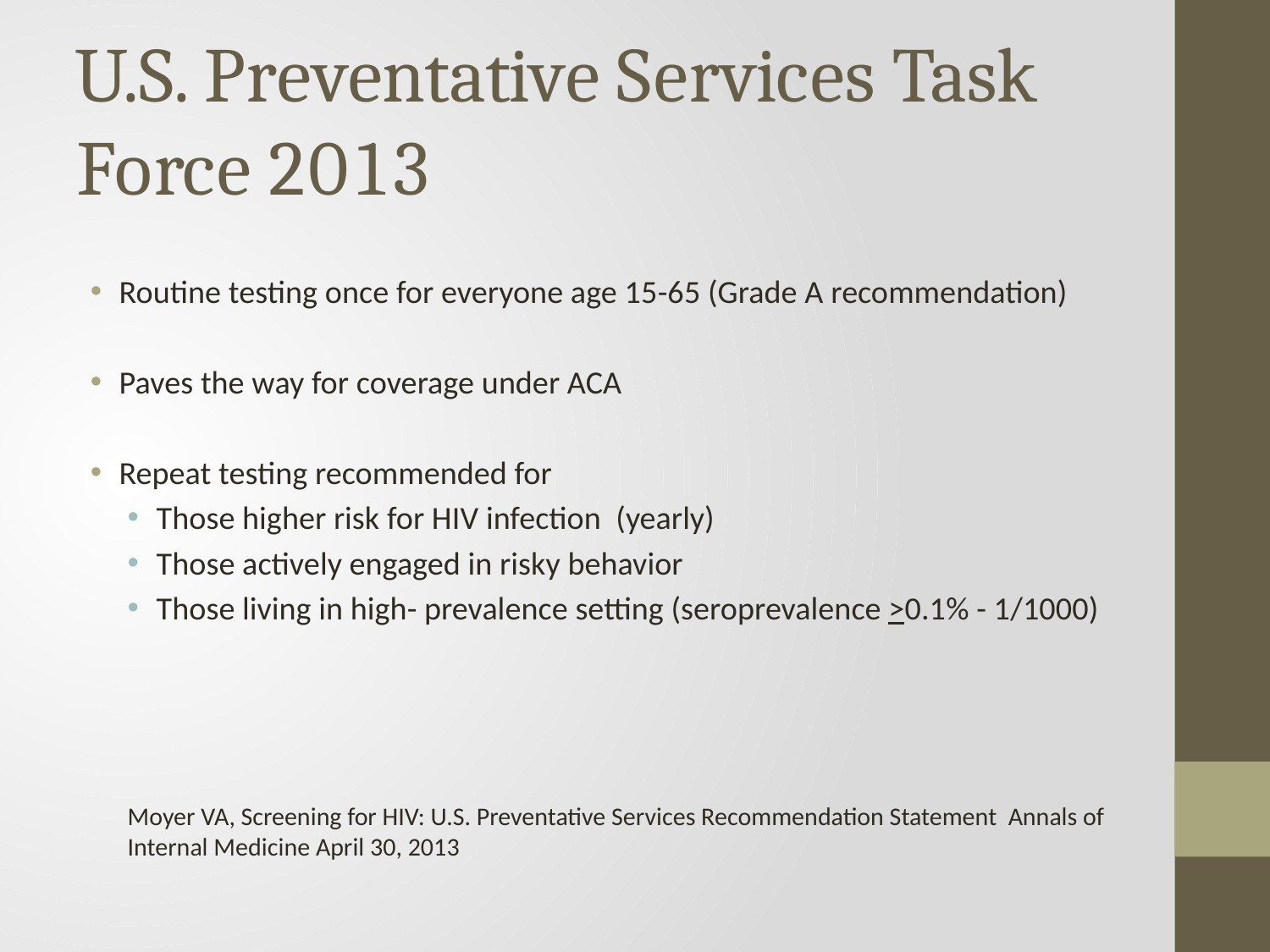

# U.S. Preventative Services Task Force 2013

Routine testing once for everyone age 15-65 (Grade A recommendation)

Paves the way for coverage under ACA

Repeat testing recommended for
Those higher risk for HIV infection  (yearly)
Those actively engaged in risky behavior
Those living in high- prevalence setting (seroprevalence >0.1% - 1/1000)

Moyer VA, Screening for HIV: U.S. Preventative Services Recommendation Statement  Annals of Internal Medicine April 30, 2013